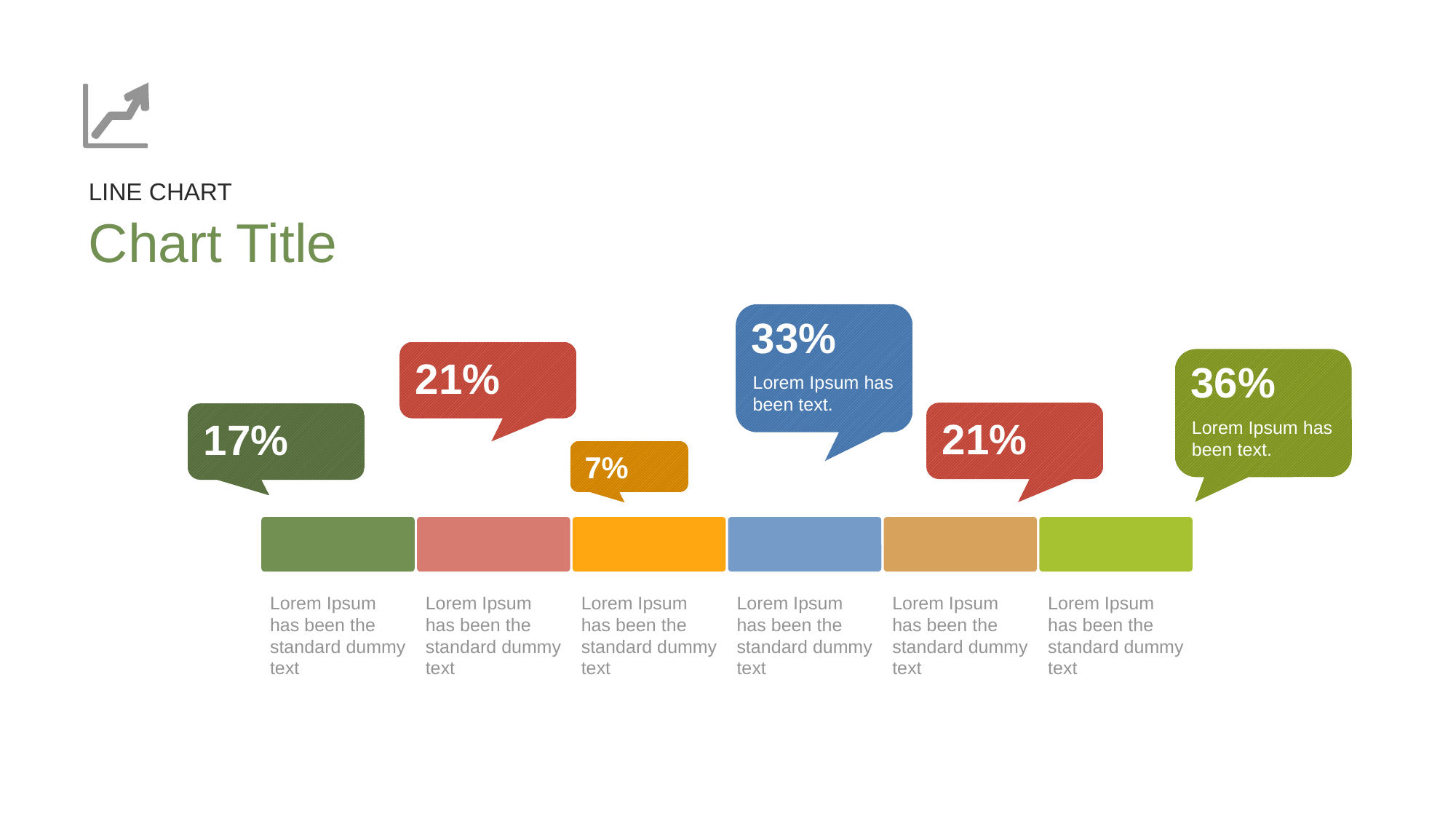

LINE CHART
Chart Title

33%

21%

36%
Lorem Ipsum has been text.

21%
17%
Lorem Ipsum has been text.

7%

Lorem Ipsum has been the standard dummy text
Lorem Ipsum has been the standard dummy text
Lorem Ipsum has been the standard dummy text
Lorem Ipsum has been the standard dummy text
Lorem Ipsum has been the standard dummy text
Lorem Ipsum has been the standard dummy text